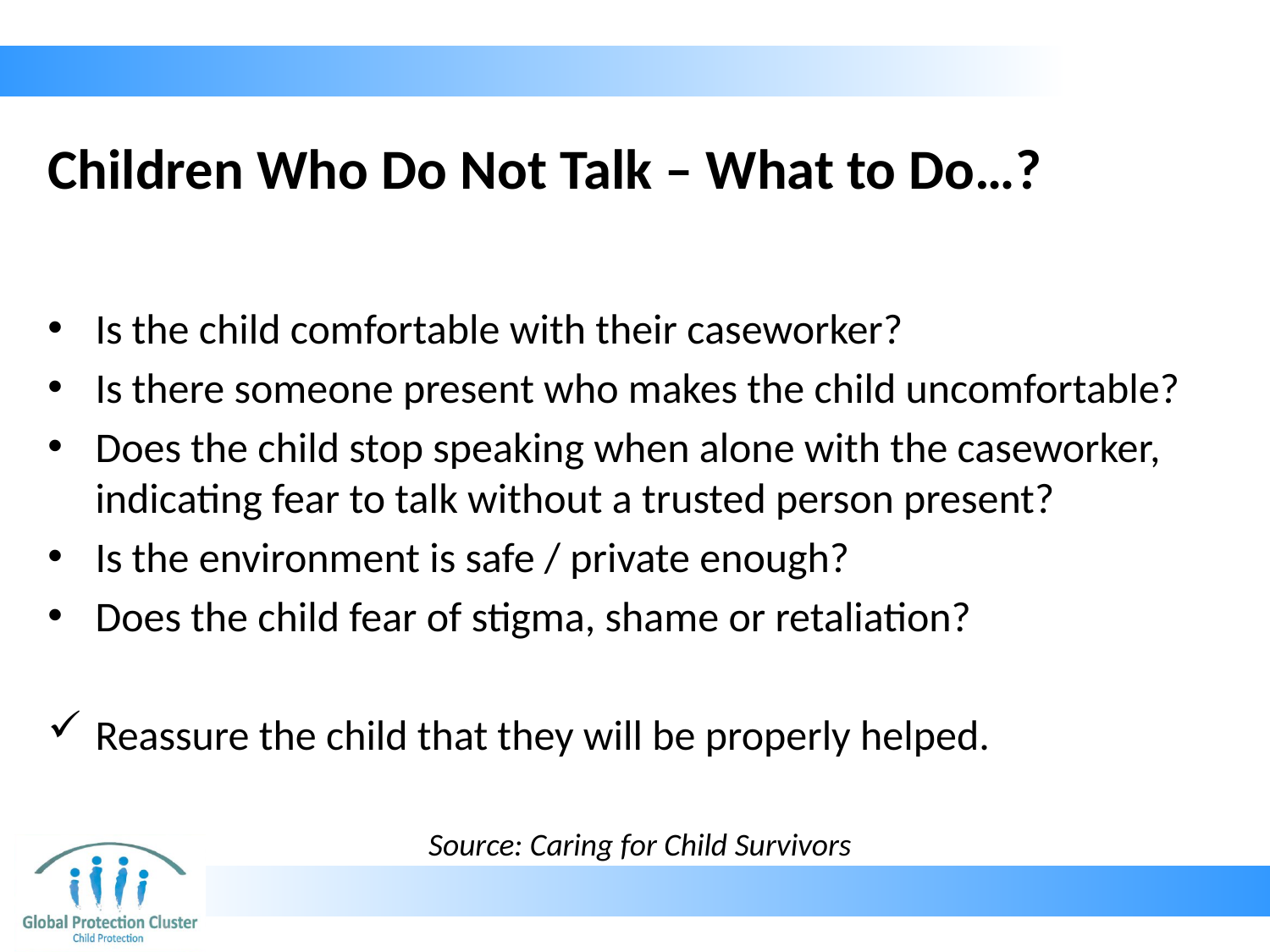

# Children Who Do Not Talk – What to Do…?

Is the child comfortable with their caseworker?
Is there someone present who makes the child uncomfortable?
Does the child stop speaking when alone with the caseworker, indicating fear to talk without a trusted person present?
Is the environment is safe / private enough?
Does the child fear of stigma, shame or retaliation?

Reassure the child that they will be properly helped.

Source: Caring for Child Survivors